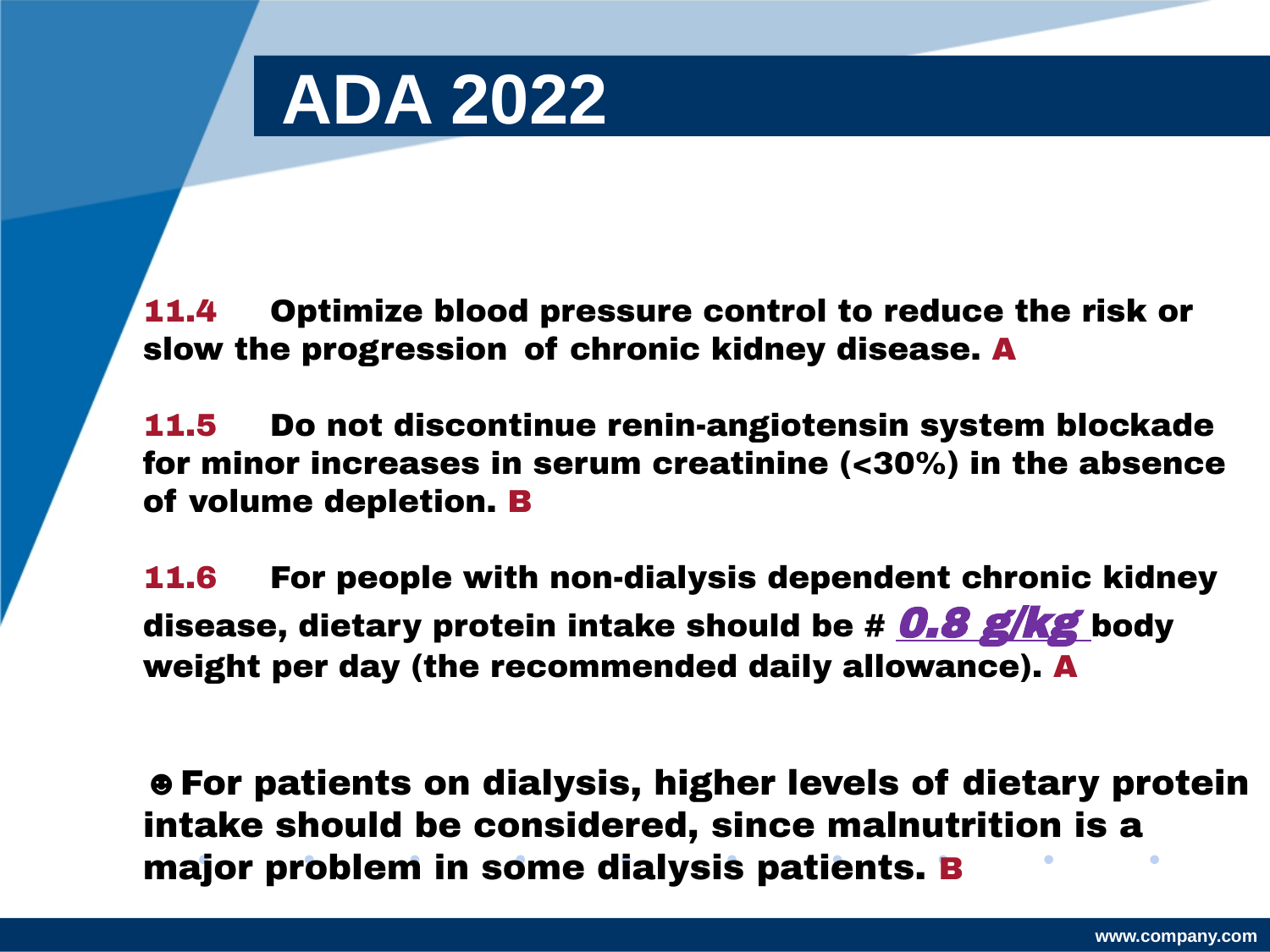

# ADA 2022
11.4 	Optimize blood pressure control to reduce the risk or slow the progression 	of chronic kidney disease. A

11.5 	Do not discontinue renin-angiotensin system blockade for minor increases in serum creatinine (<30%) in the absence of volume depletion. B

11.6 	For people with non-dialysis dependent chronic kidney disease, dietary protein intake should be # 0.8 g/kg body weight per day (the recommended daily allowance). A

☻For patients on dialysis, higher levels of dietary protein intake should be considered, since malnutrition is a major problem in some dialysis patients. B